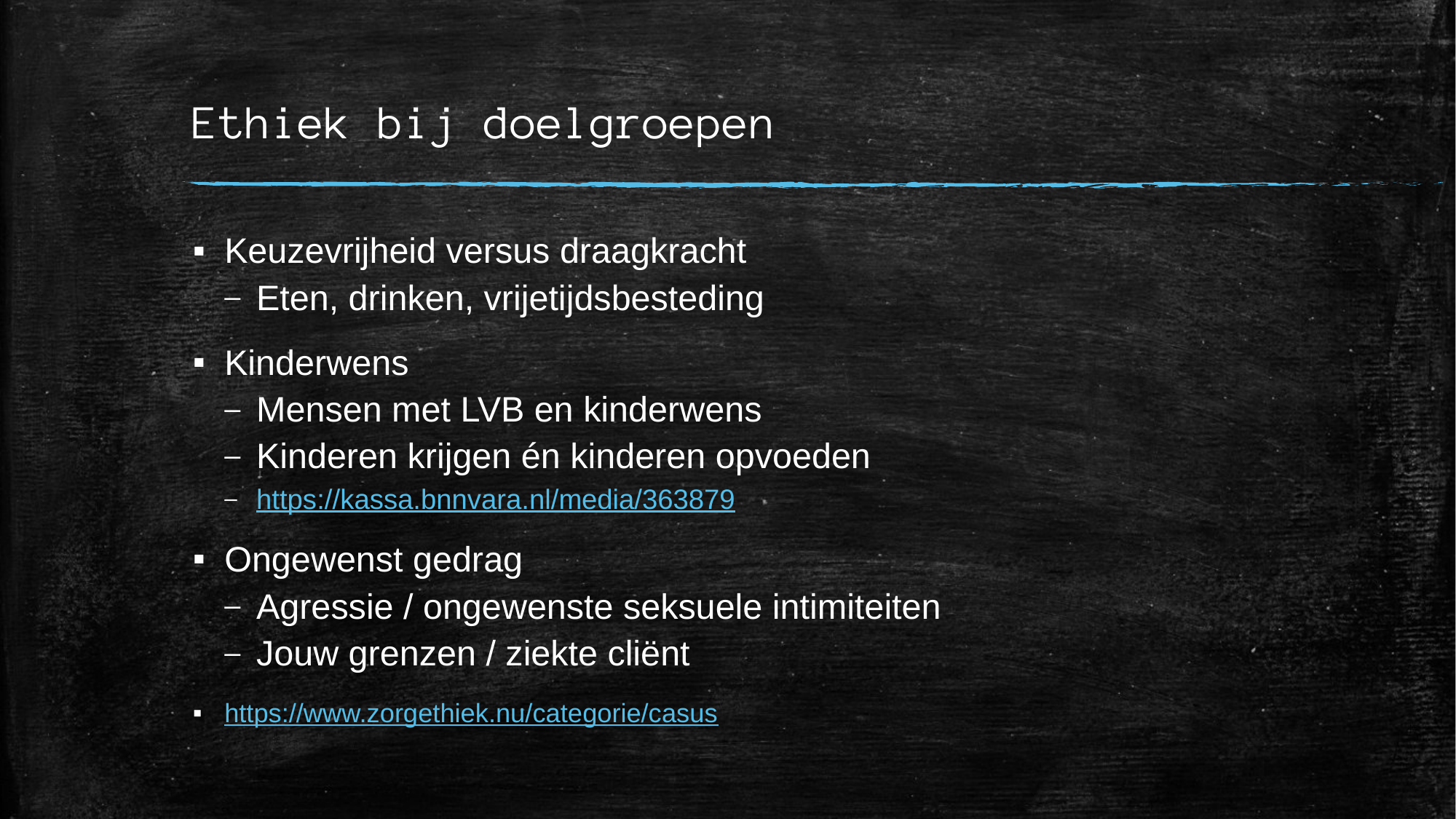

# Ethiek bij doelgroepen
Keuzevrijheid versus draagkracht
Eten, drinken, vrijetijdsbesteding
Kinderwens
Mensen met LVB en kinderwens
Kinderen krijgen én kinderen opvoeden
https://kassa.bnnvara.nl/media/363879
Ongewenst gedrag
Agressie / ongewenste seksuele intimiteiten
Jouw grenzen / ziekte cliënt
https://www.zorgethiek.nu/categorie/casus